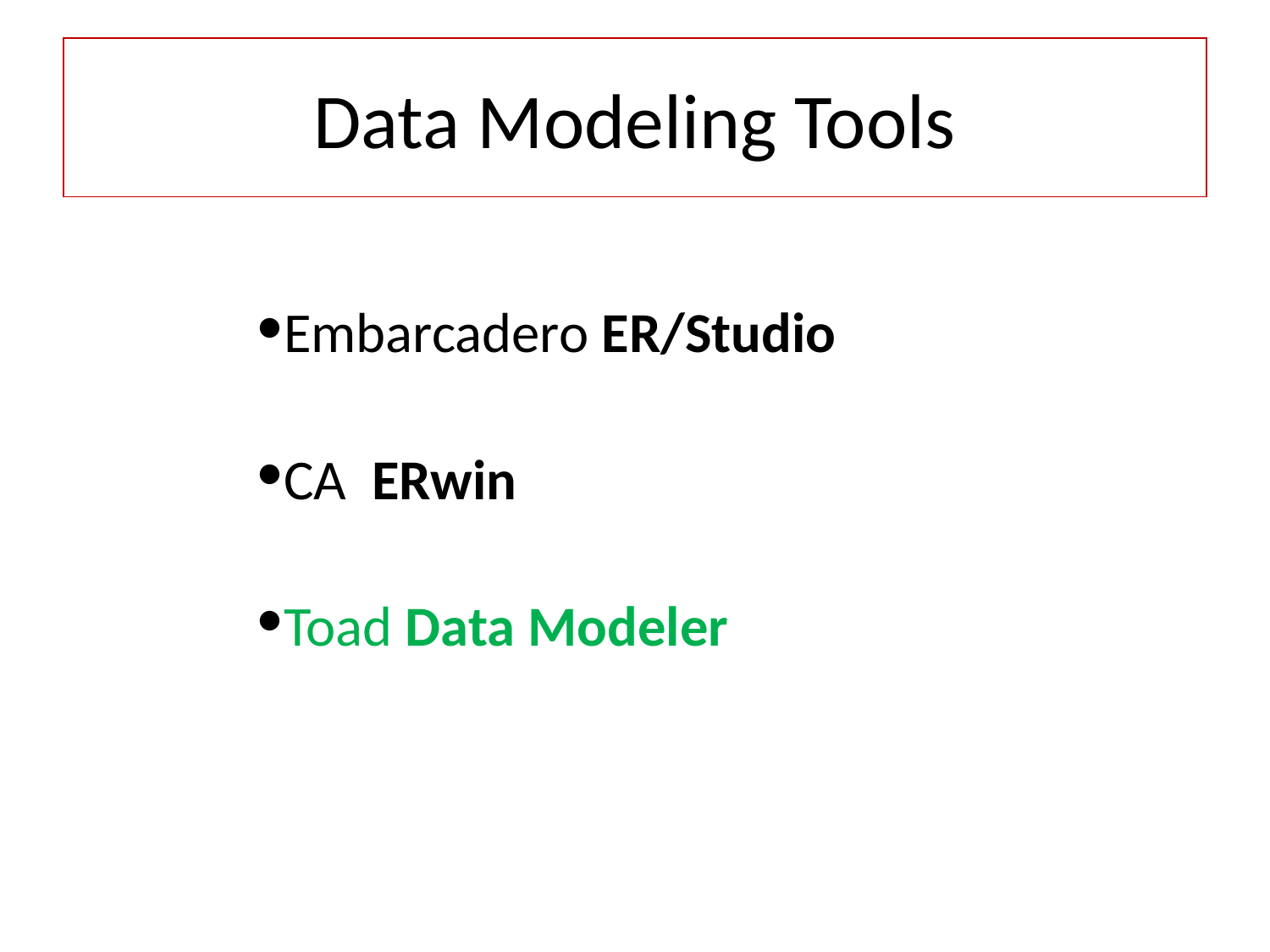

# Data Modeling Tools
Embarcadero ER/Studio
CA  ERwin
Toad Data Modeler